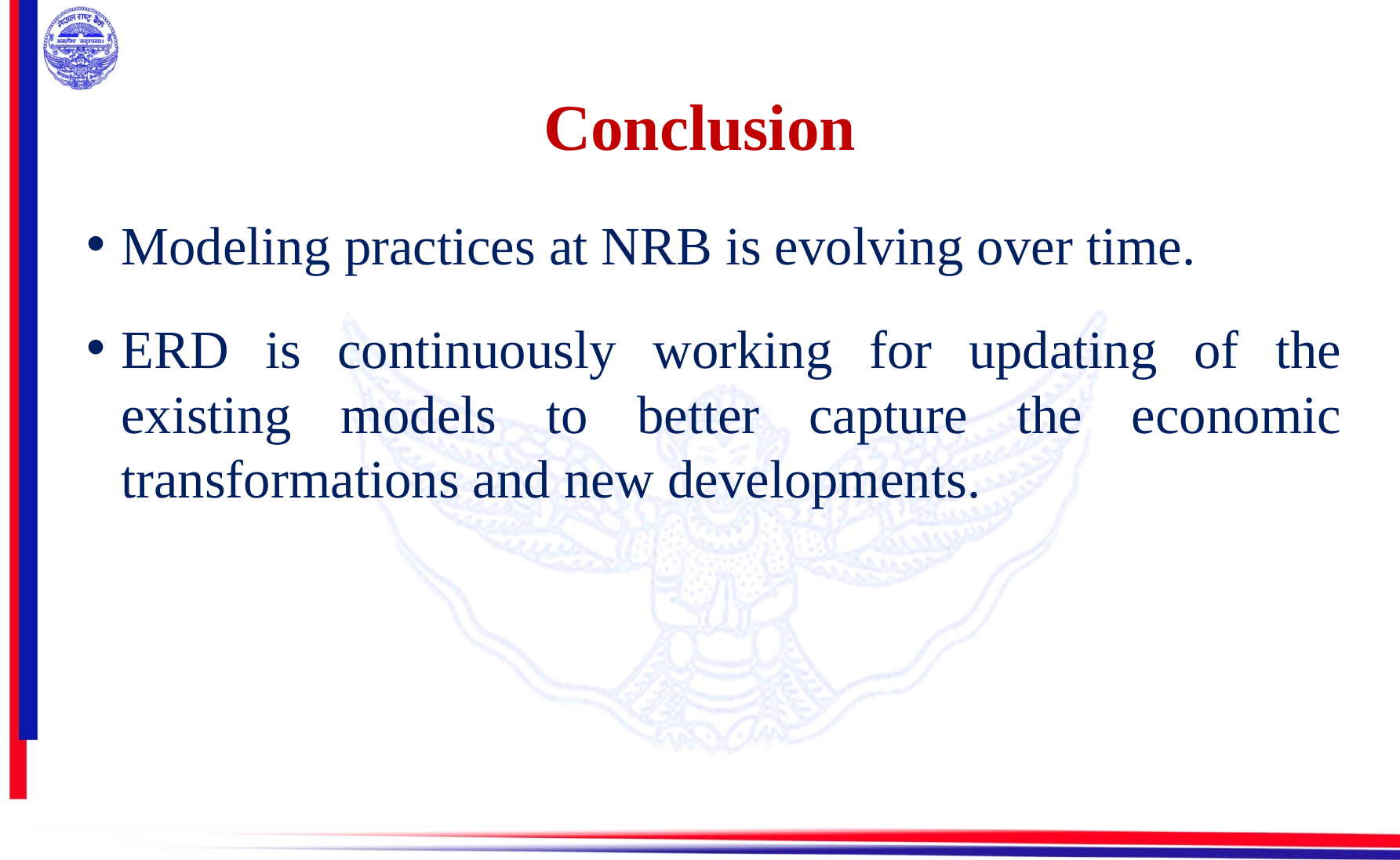

# Conclusion
Modeling practices at NRB is evolving over time.
ERD is continuously working for updating of the existing models to better capture the economic transformations and new developments.